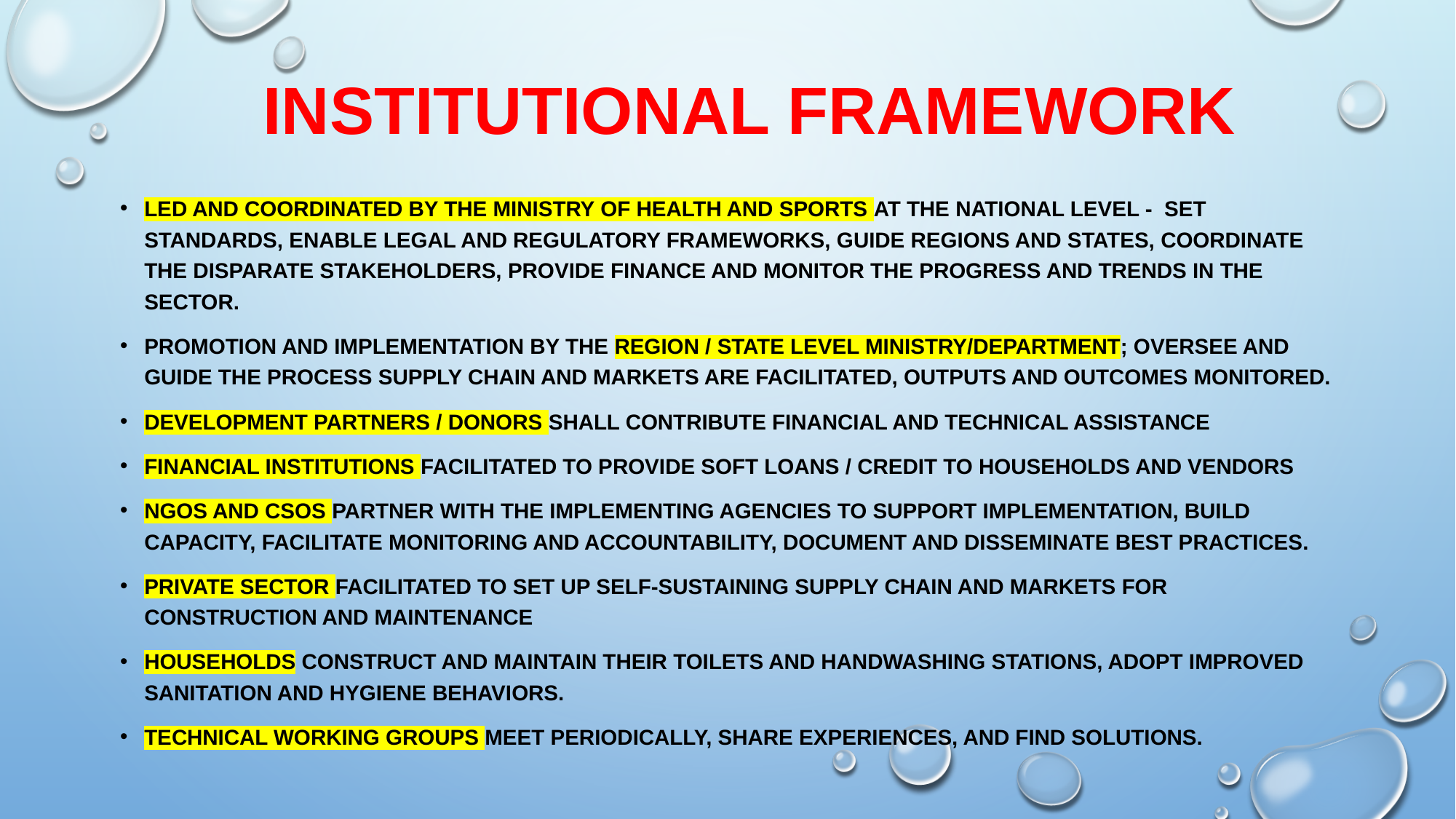

# INSTITUTIONAL FRAMEWORK
led and coordinated by the Ministry of Health and Sports at the national level -  set standards, enable legal and regulatory frameworks, guide regions and states, coordinate the disparate stakeholders, provide finance and monitor the progress and trends in the sector.
promotion and implementation by the region / state level ministry/department; oversee and guide the process supply chain and markets are facilitated, outputs and outcomes monitored.
development partners / donors shall contribute financial and technical assistance
Financial institutions facilitated to provide soft loans / credit to households and vendors
NGOs and CSOs partner with the implementing agencies to support implementation, build capacity, facilitate monitoring and accountability, document and disseminate best practices.
private sector facilitated to set up self-sustaining supply chain and markets FOR construction AND maintenance
households construct and maintAIN their toilets and handwashing stations, adopt improved sanitation and hygiene behaviors.
Technical Working Groups meet periodically, share experiences, and find solutions.